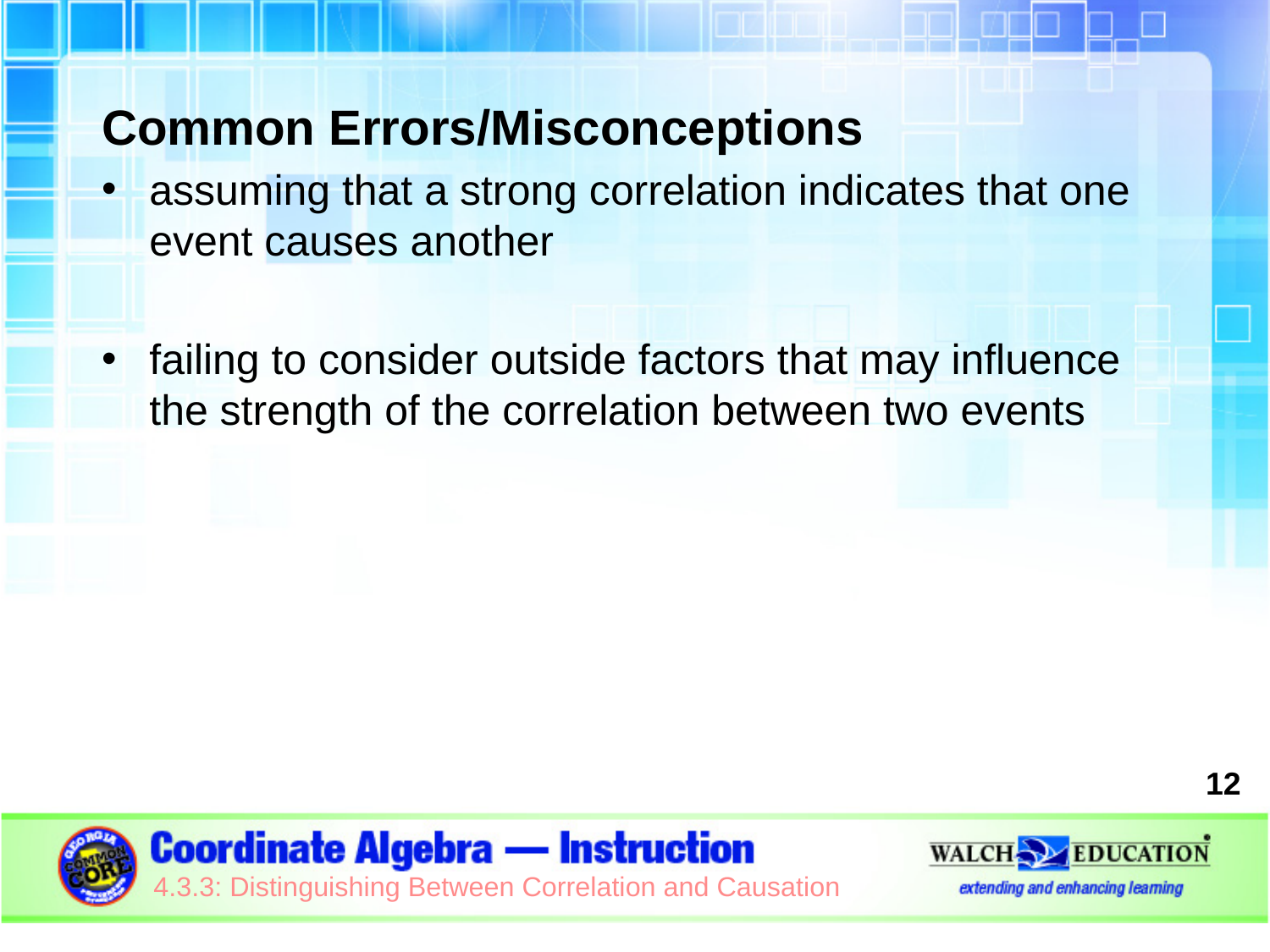

Common Errors/Misconceptions
assuming that a strong correlation indicates that one event causes another

failing to consider outside factors that may influence the strength of the correlation between two events
12
4.3.3: Distinguishing Between Correlation and Causation